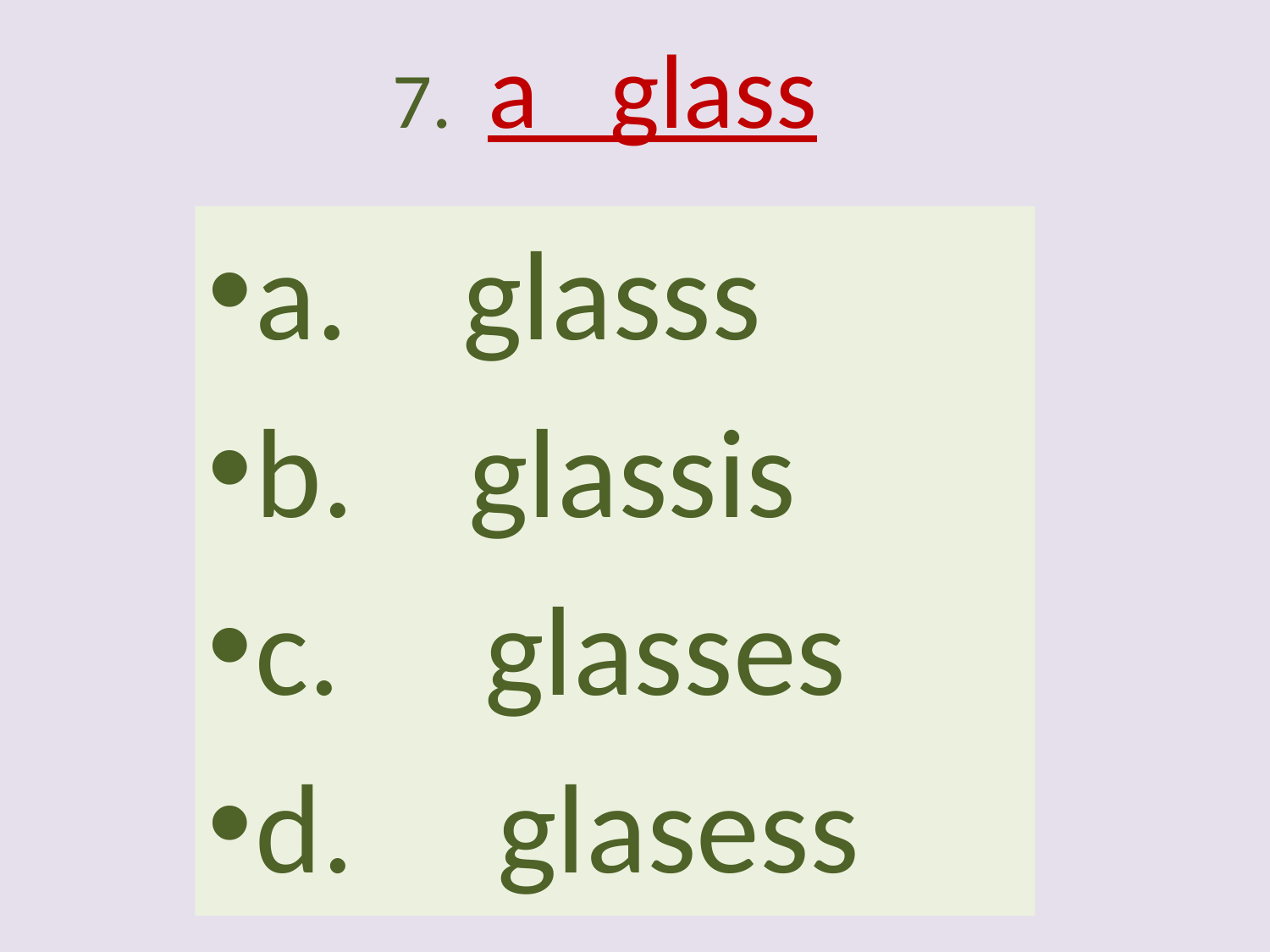

# 7.  a   glass
a.    glasss
b.    glassis
c.     glasses
d.     glasess